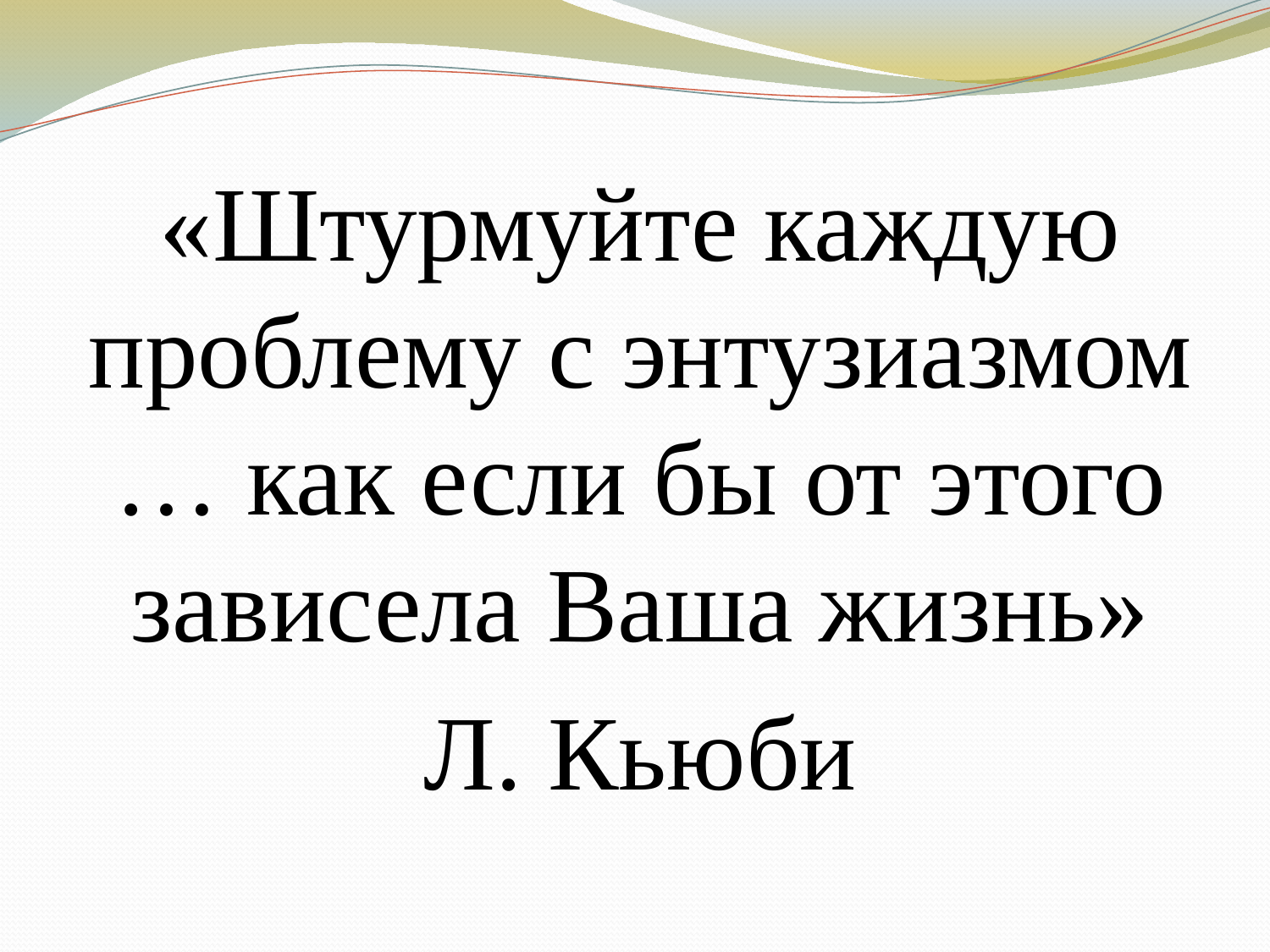

#
«Штурмуйте каждую проблему с энтузиазмом … как если бы от этого зависела Ваша жизнь»
Л. Кьюби